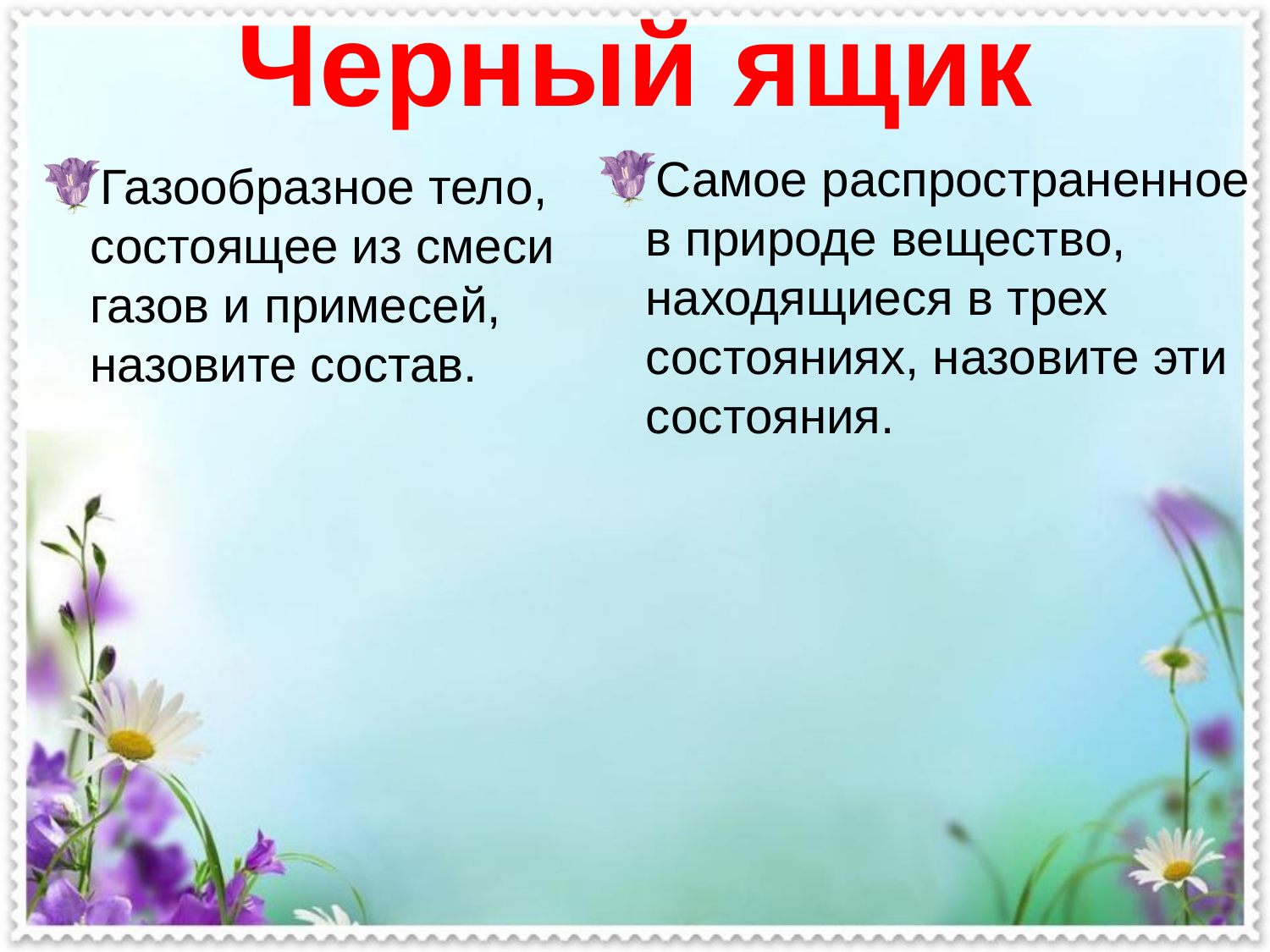

# Черный ящик
Самое распространенное в природе вещество, находящиеся в трех состояниях, назовите эти состояния.
Газообразное тело, состоящее из смеси газов и примесей, назовите состав.